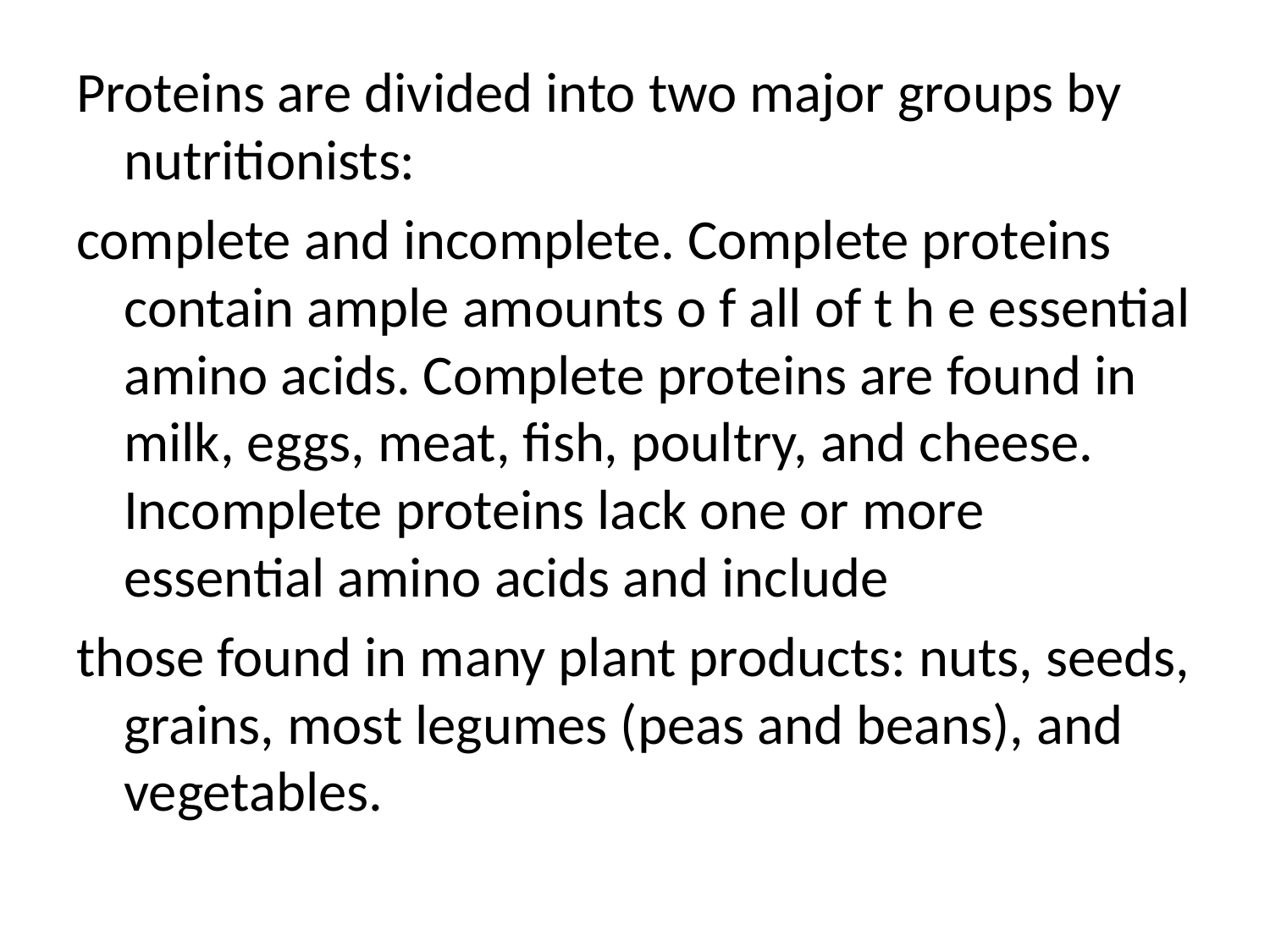

#
Proteins are divided into two major groups by nutritionists:
complete and incomplete. Complete proteins contain ample amounts o f all of t h e essential amino acids. Complete proteins are found in milk, eggs, meat, fish, poultry, and cheese. Incomplete proteins lack one or more essential amino acids and include
those found in many plant products: nuts, seeds, grains, most legumes (peas and beans), and vegetables.